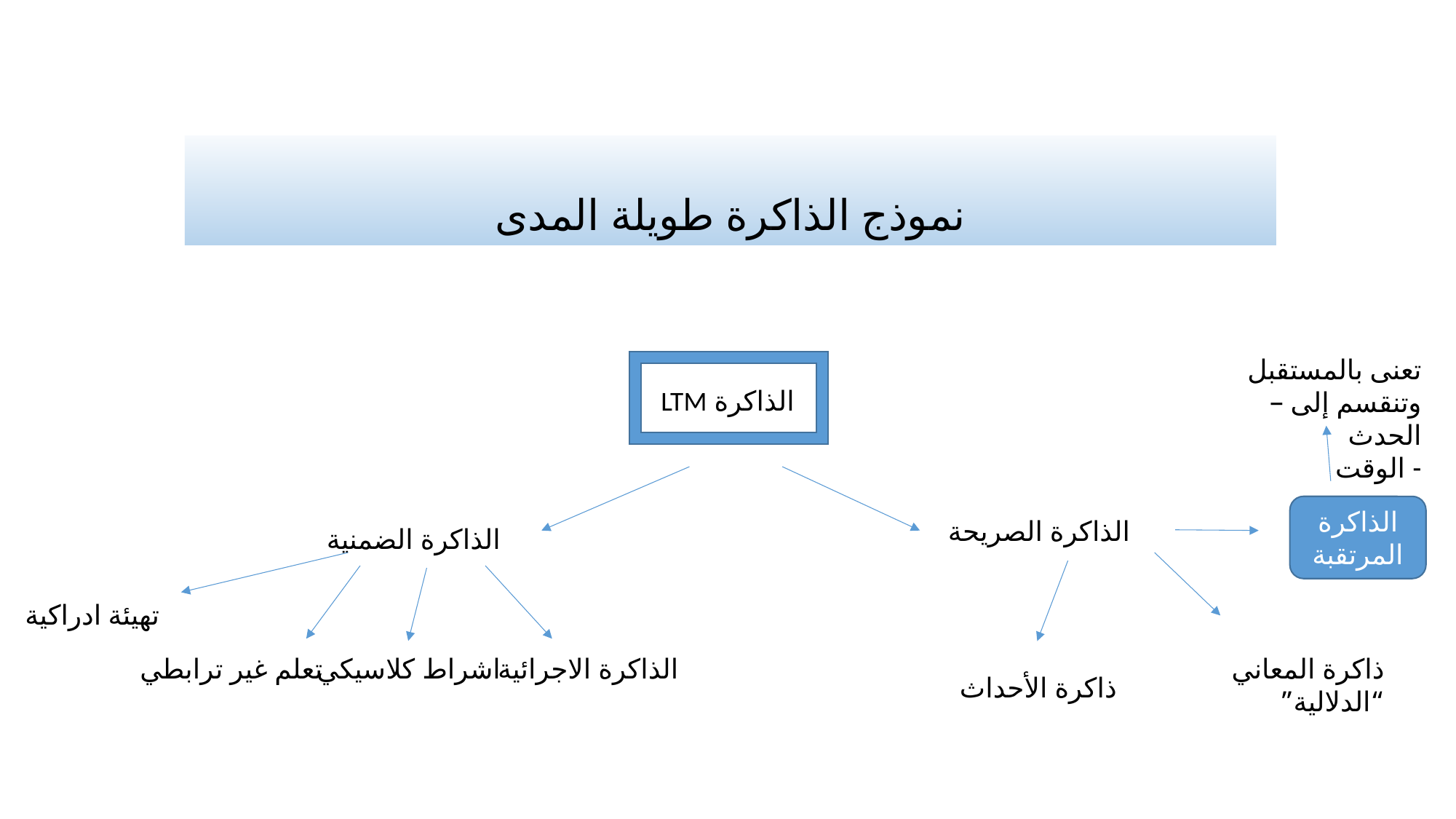

# نموذج الذاكرة طويلة المدى
تعنى بالمستقبل
وتنقسم إلى – الحدث
- الوقت

الذاكرة LTM
الذاكرة المرتقبة
الذاكرة الصريحة
الذاكرة الضمنية
تهيئة ادراكية
تعلم غير ترابطي
اشراط كلاسيكي
الذاكرة الاجرائية
ذاكرة المعاني “الدلالية”
ذاكرة الأحداث